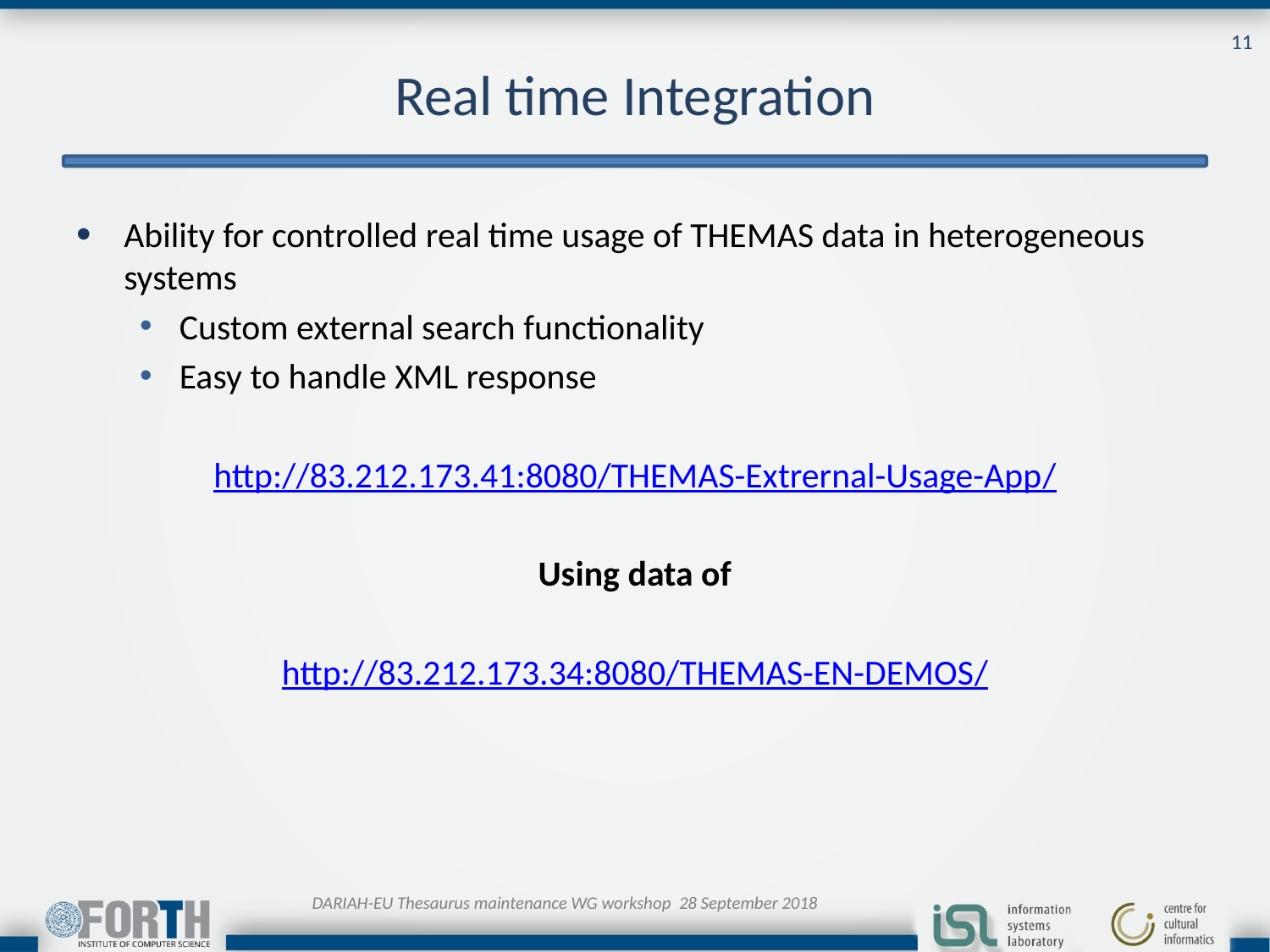

11
# Real time Integration
Ability for controlled real time usage of THEMAS data in heterogeneous systems
Custom external search functionality
Easy to handle XML response

http://83.212.173.41:8080/THEMAS-Extrernal-Usage-App/

Using data of

http://83.212.173.34:8080/THEMAS-EN-DEMOS/